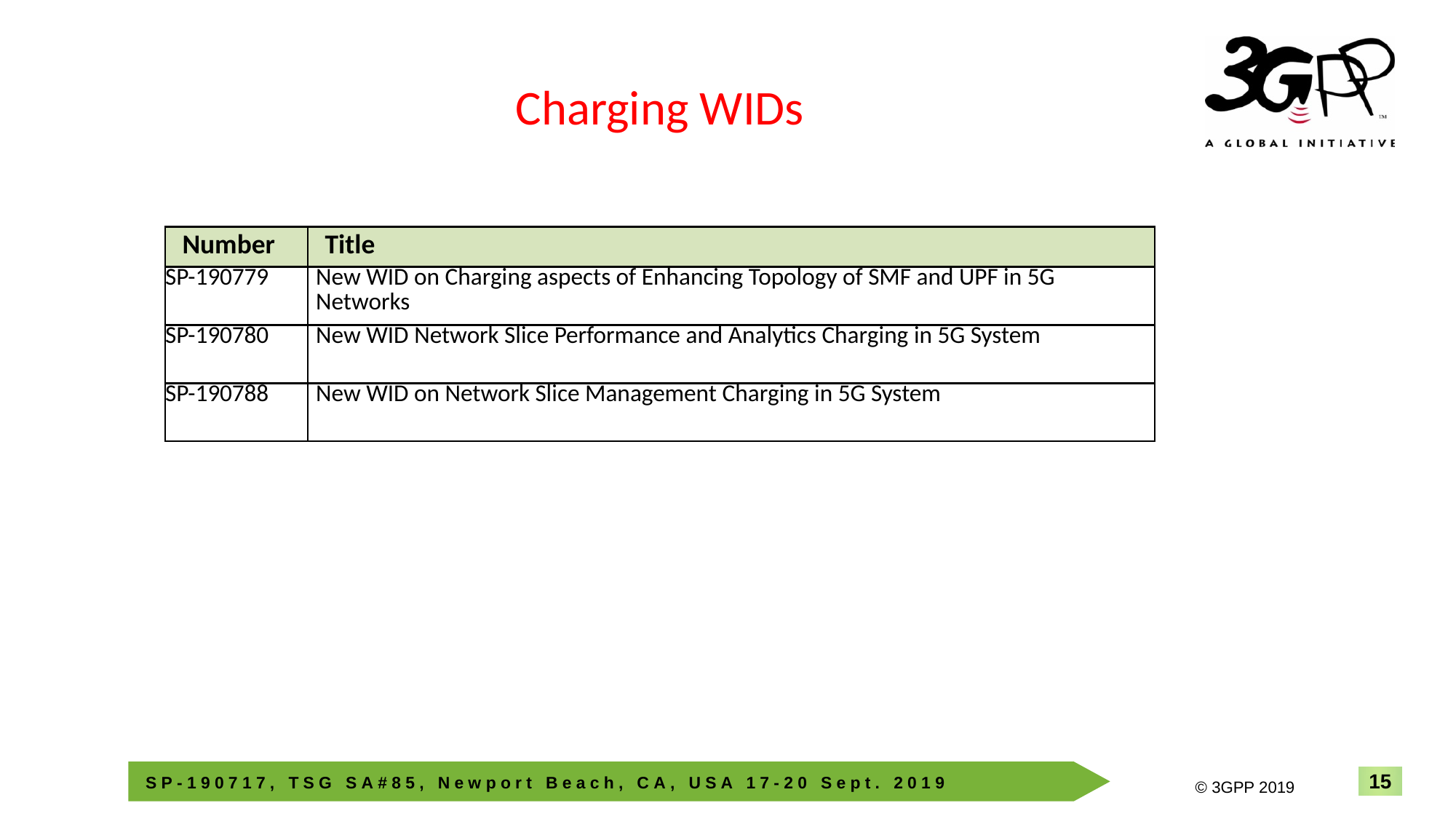

Charging WIDs
| Number | Title |
| --- | --- |
| SP-190779 | New WID on Charging aspects of Enhancing Topology of SMF and UPF in 5G Networks |
| SP-190780 | New WID Network Slice Performance and Analytics Charging in 5G System |
| SP-190788 | New WID on Network Slice Management Charging in 5G System |